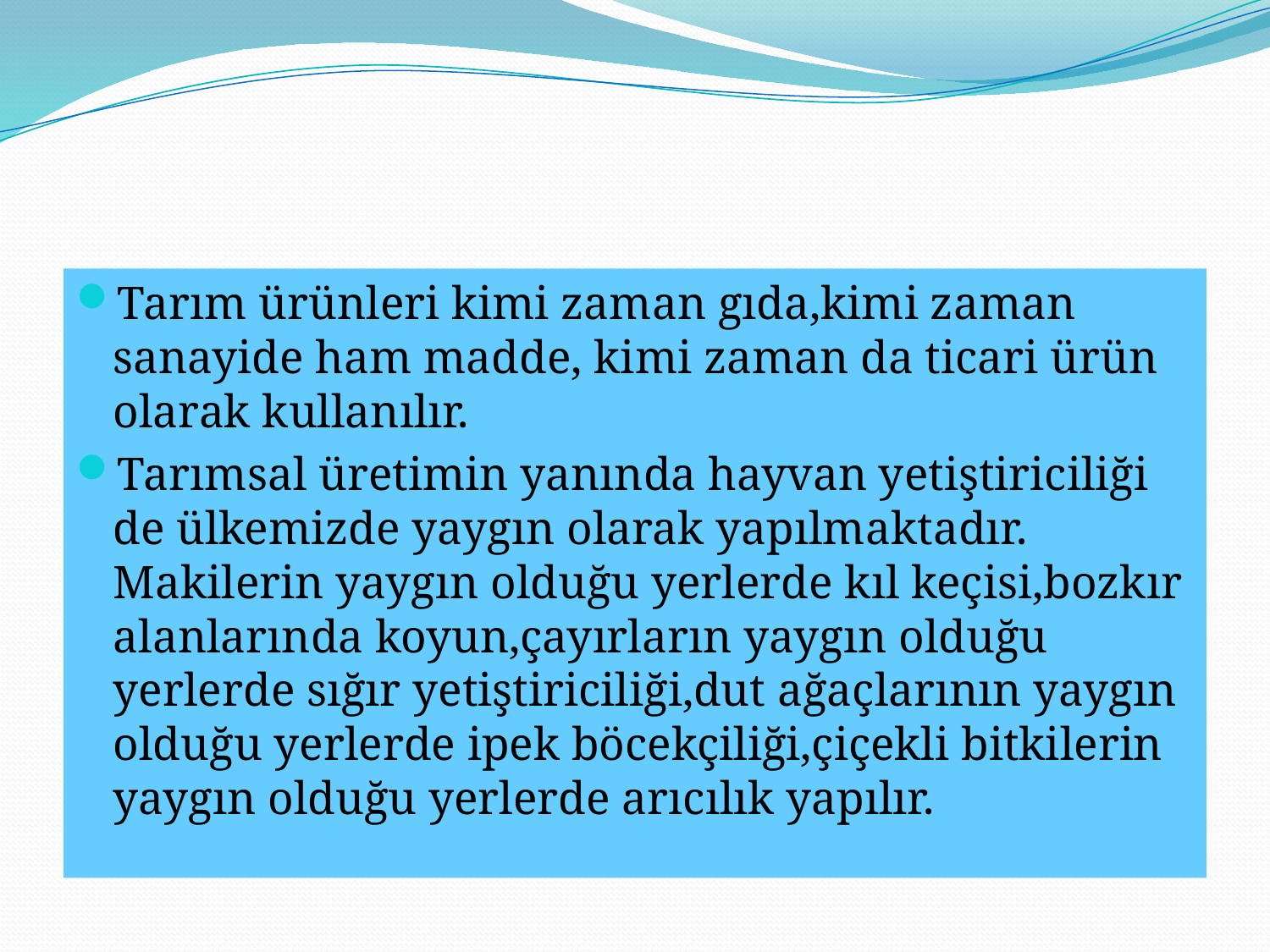

#
Tarım ürünleri kimi zaman gıda,kimi zaman sanayide ham madde, kimi zaman da ticari ürün olarak kullanılır.
Tarımsal üretimin yanında hayvan yetiştiriciliği de ülkemizde yaygın olarak yapılmaktadır. Makilerin yaygın olduğu yerlerde kıl keçisi,bozkır alanlarında koyun,çayırların yaygın olduğu yerlerde sığır yetiştiriciliği,dut ağaçlarının yaygın olduğu yerlerde ipek böcekçiliği,çiçekli bitkilerin yaygın olduğu yerlerde arıcılık yapılır.